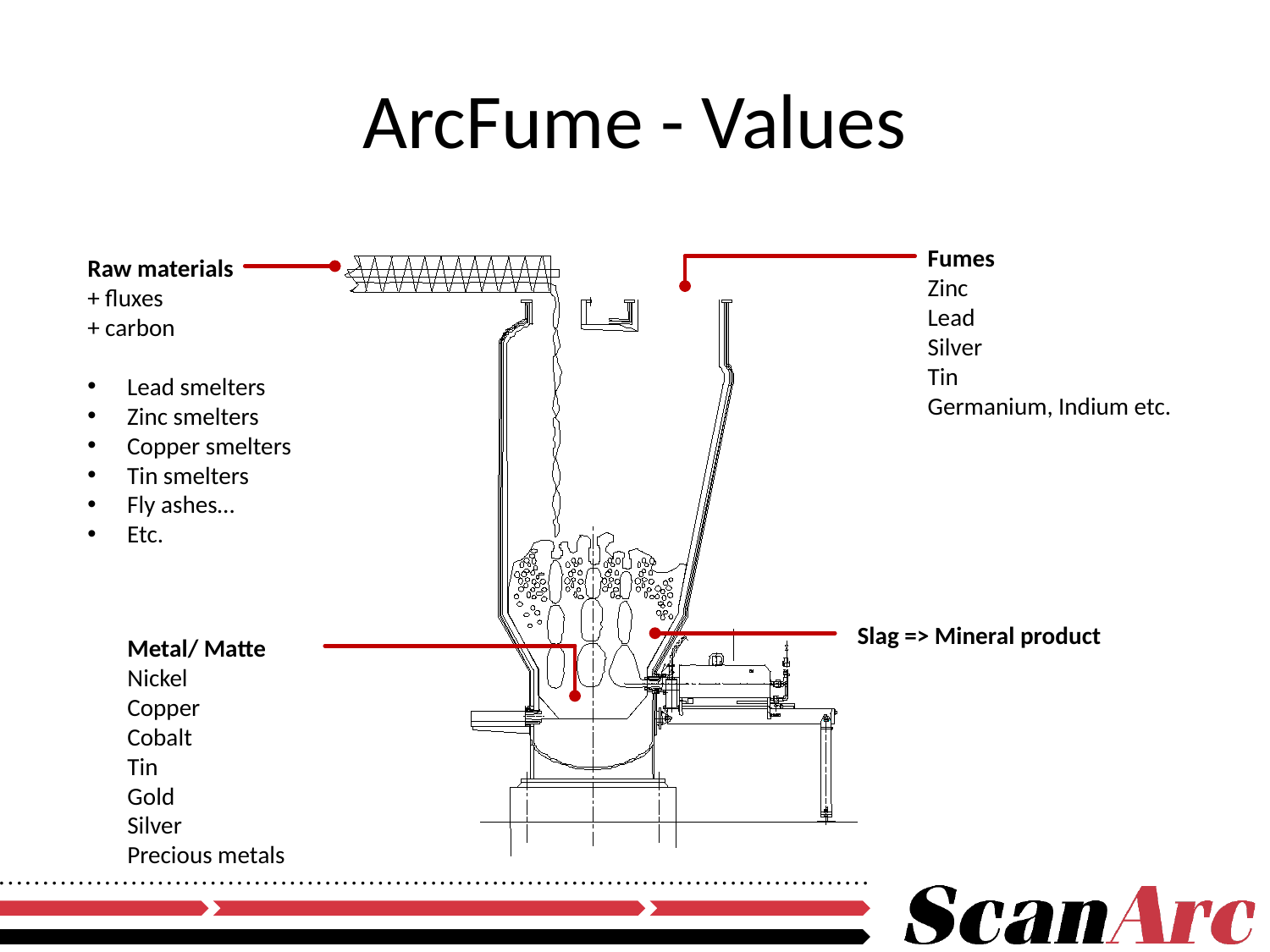

# ArcFume - Values
Fumes
Zinc
Lead
Silver
Tin
Germanium, Indium etc.
Raw materials
+ fluxes
+ carbon

Lead smelters
Zinc smelters
Copper smelters
Tin smelters
Fly ashes…
Etc.

Slag => Mineral product
Metal/ Matte
Nickel
Copper
Cobalt
Tin
Gold
Silver
Precious metals